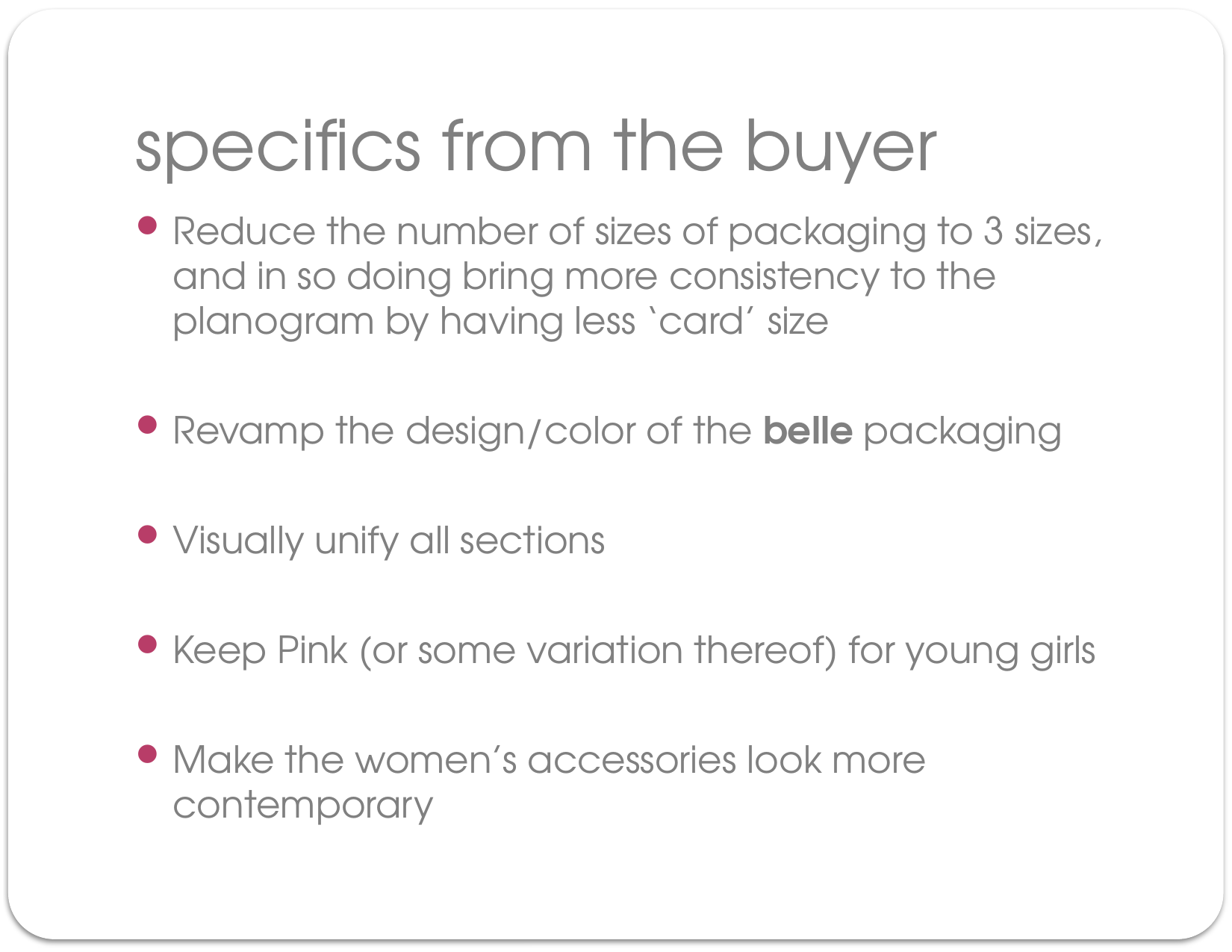

# specifics from the buyer
Reduce the number of sizes of packaging to 3 sizes, and in so doing bring more consistency to the planogram by having less ‘card’ size

Revamp the design/color of the belle packaging

Visually unify all sections

Keep Pink (or some variation thereof) for young girls

Make the women’s accessories look more contemporary